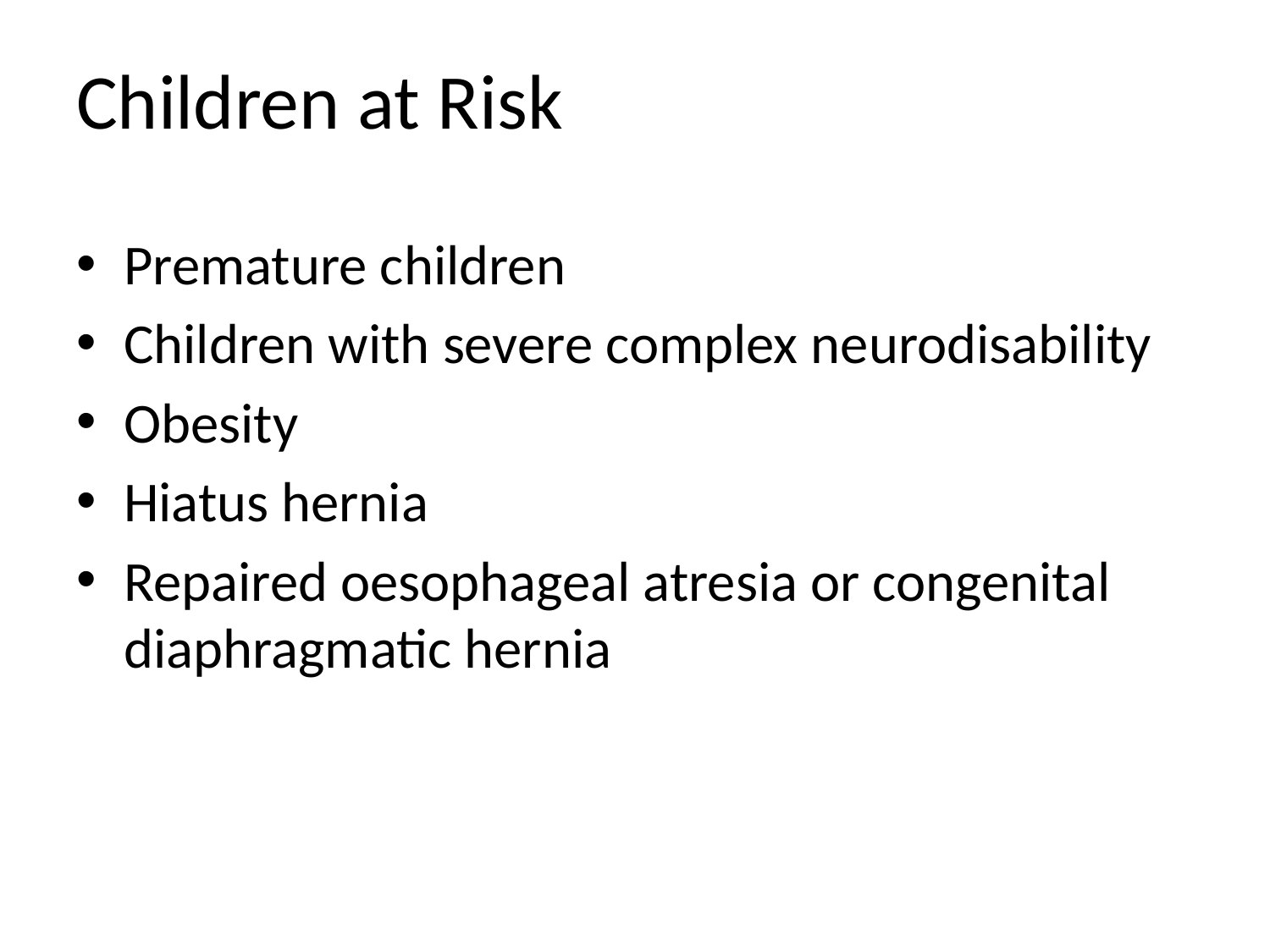

# Children at Risk
Premature children
Children with severe complex neurodisability
Obesity
Hiatus hernia
Repaired oesophageal atresia or congenital diaphragmatic hernia